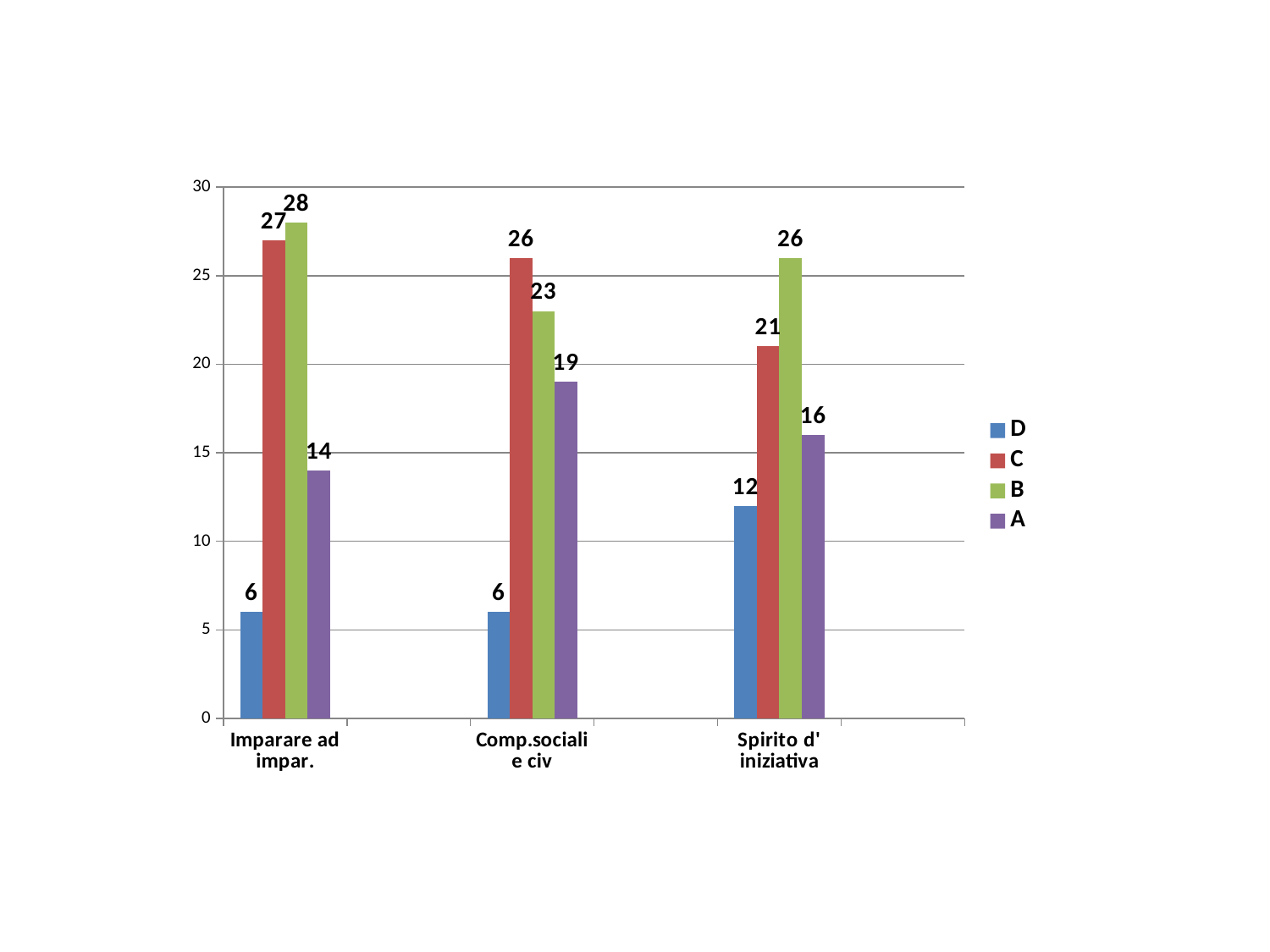

### Chart

| Category | D | C | B | A |
|---|---|---|---|---|
| Imparare ad impar. | 6.0 | 27.0 | 28.0 | 14.0 |
|  | None | None | None | None |
| Comp.sociali e civ | 6.0 | 26.0 | 23.0 | 19.0 |
|  | None | None | None | None |
| Spirito d' iniziativa | 12.0 | 21.0 | 26.0 | 16.0 |